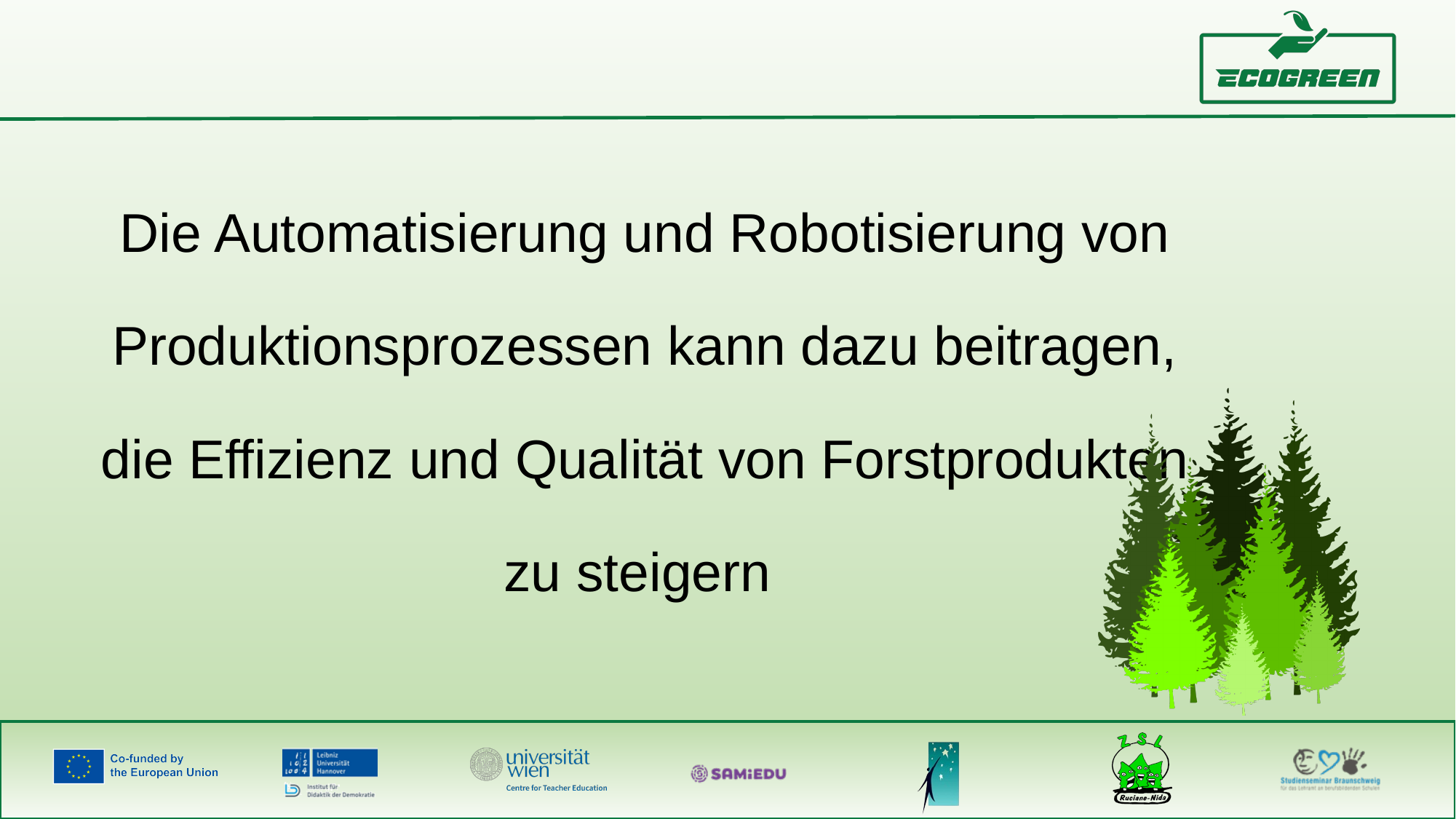

Die Automatisierung und Robotisierung von Produktionsprozessen kann dazu beitragen, die Effizienz und Qualität von Forstprodukten zu steigern